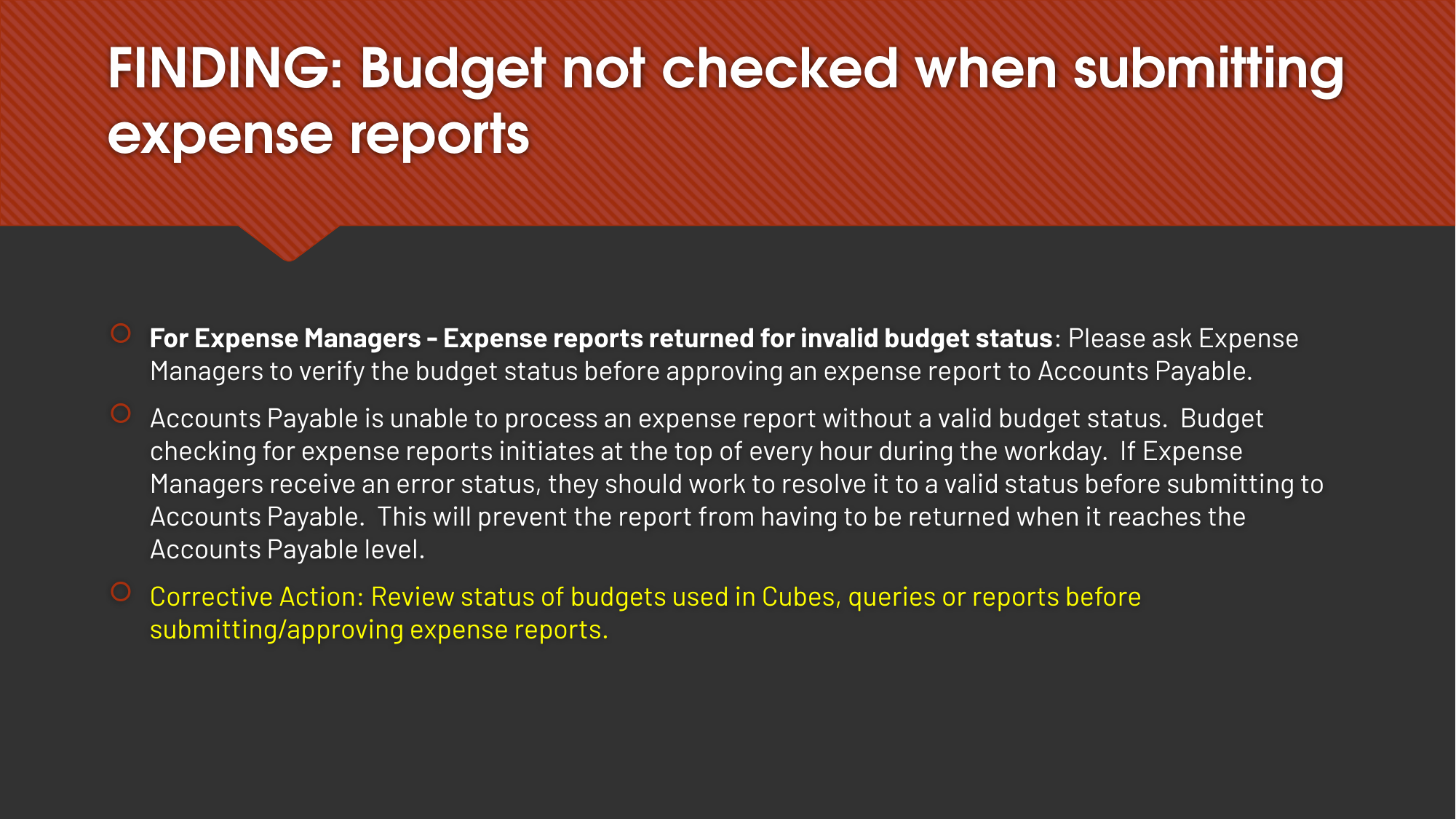

# FINDING: Budget not checked when submitting expense reports
For Expense Managers - Expense reports returned for invalid budget status: Please ask Expense Managers to verify the budget status before approving an expense report to Accounts Payable.
Accounts Payable is unable to process an expense report without a valid budget status.  Budget checking for expense reports initiates at the top of every hour during the workday.  If Expense Managers receive an error status, they should work to resolve it to a valid status before submitting to Accounts Payable.  This will prevent the report from having to be returned when it reaches the Accounts Payable level.
Corrective Action: Review status of budgets used in Cubes, queries or reports before submitting/approving expense reports.